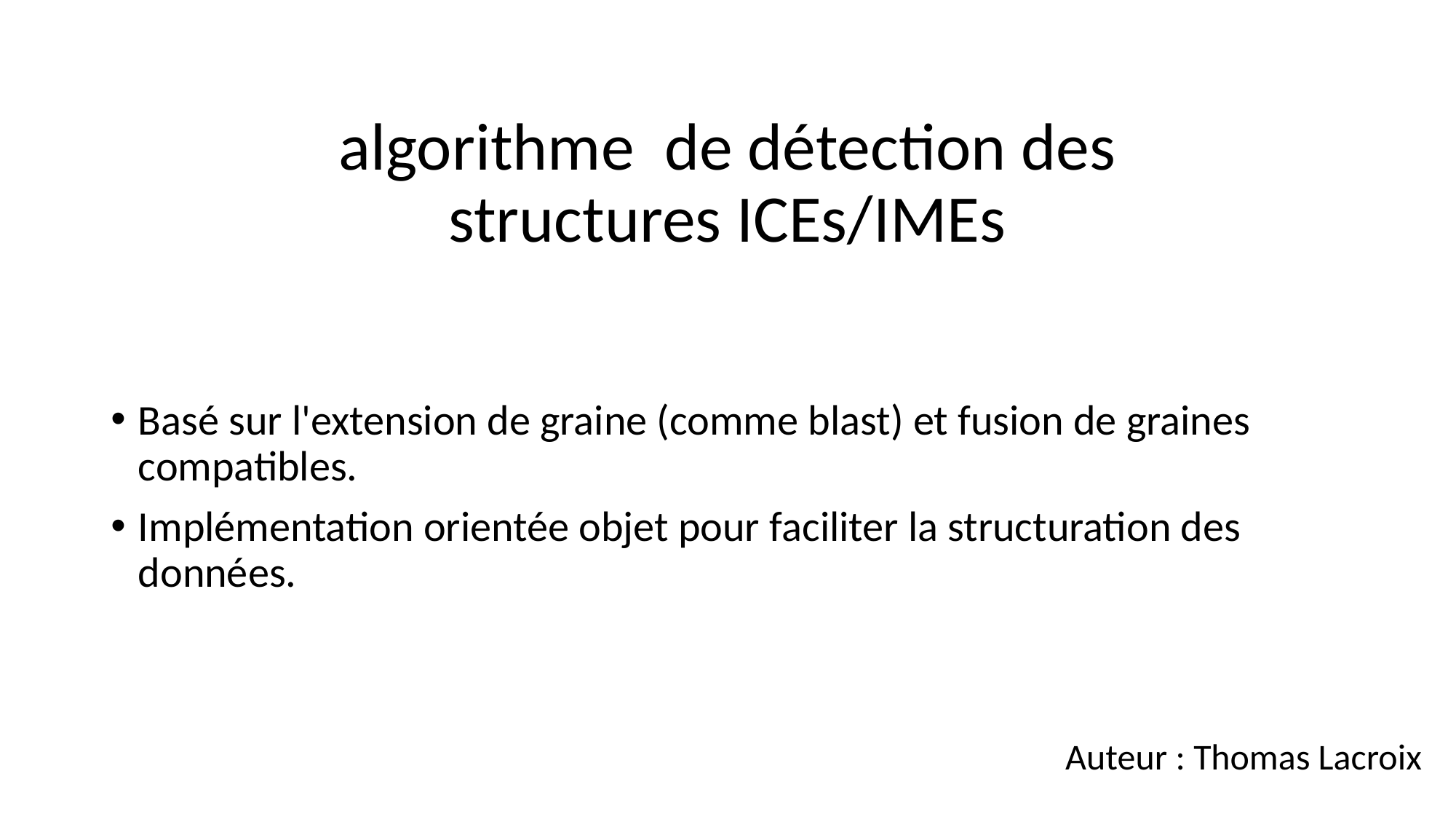

# algorithme  de détection des structures ICEs/IMEs
Basé sur l'extension de graine (comme blast) et fusion de graines compatibles.
Implémentation orientée objet pour faciliter la structuration des données.
Auteur : Thomas Lacroix